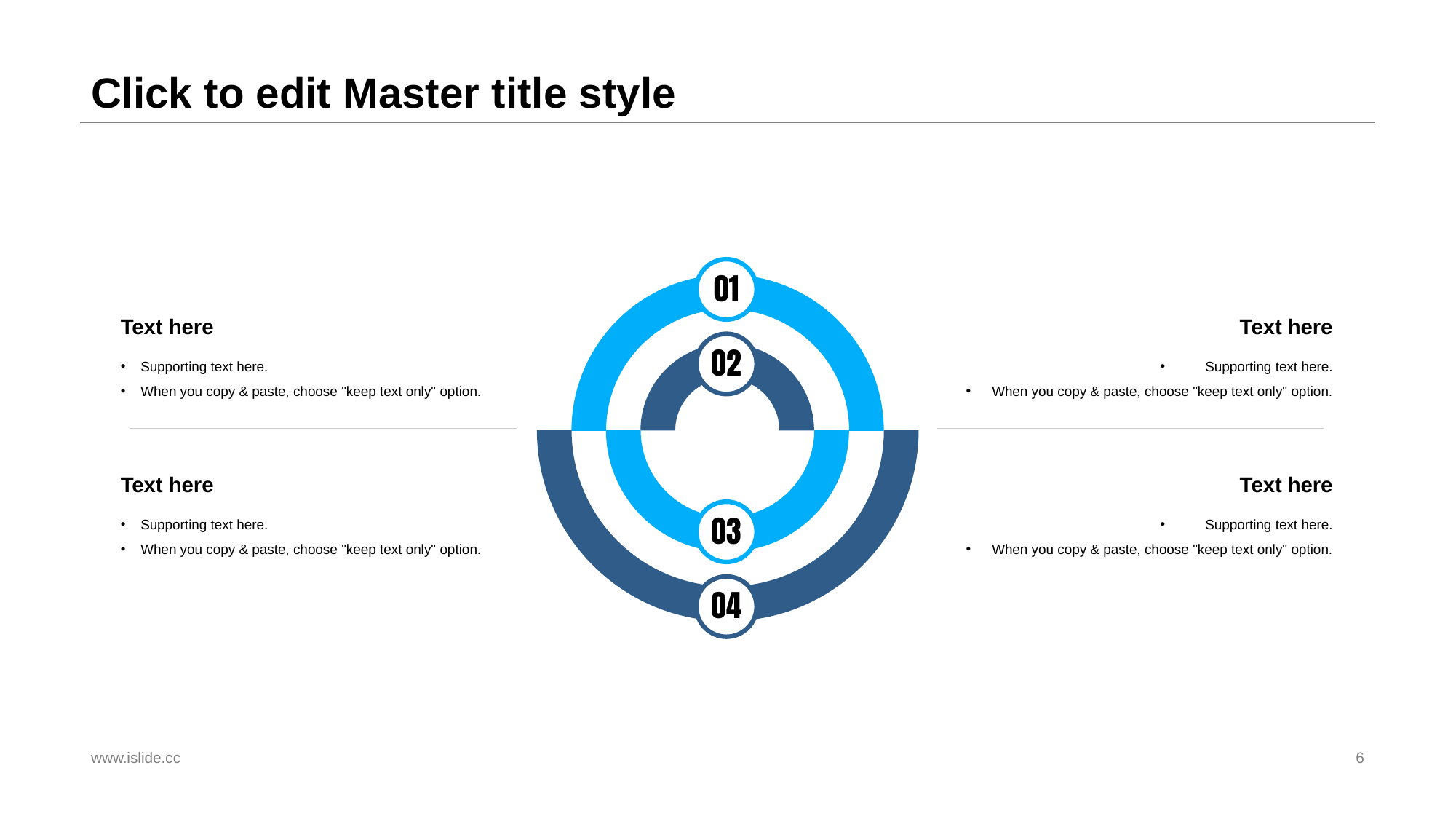

# Click to edit Master title style
01

Text here
Text here
02
Supporting text here.
When you copy & paste, choose "keep text only" option.
Supporting text here.
When you copy & paste, choose "keep text only" option.
Text here
Text here
03
Supporting text here.
When you copy & paste, choose "keep text only" option.
Supporting text here.
When you copy & paste, choose "keep text only" option.
04
www.islide.cc
6